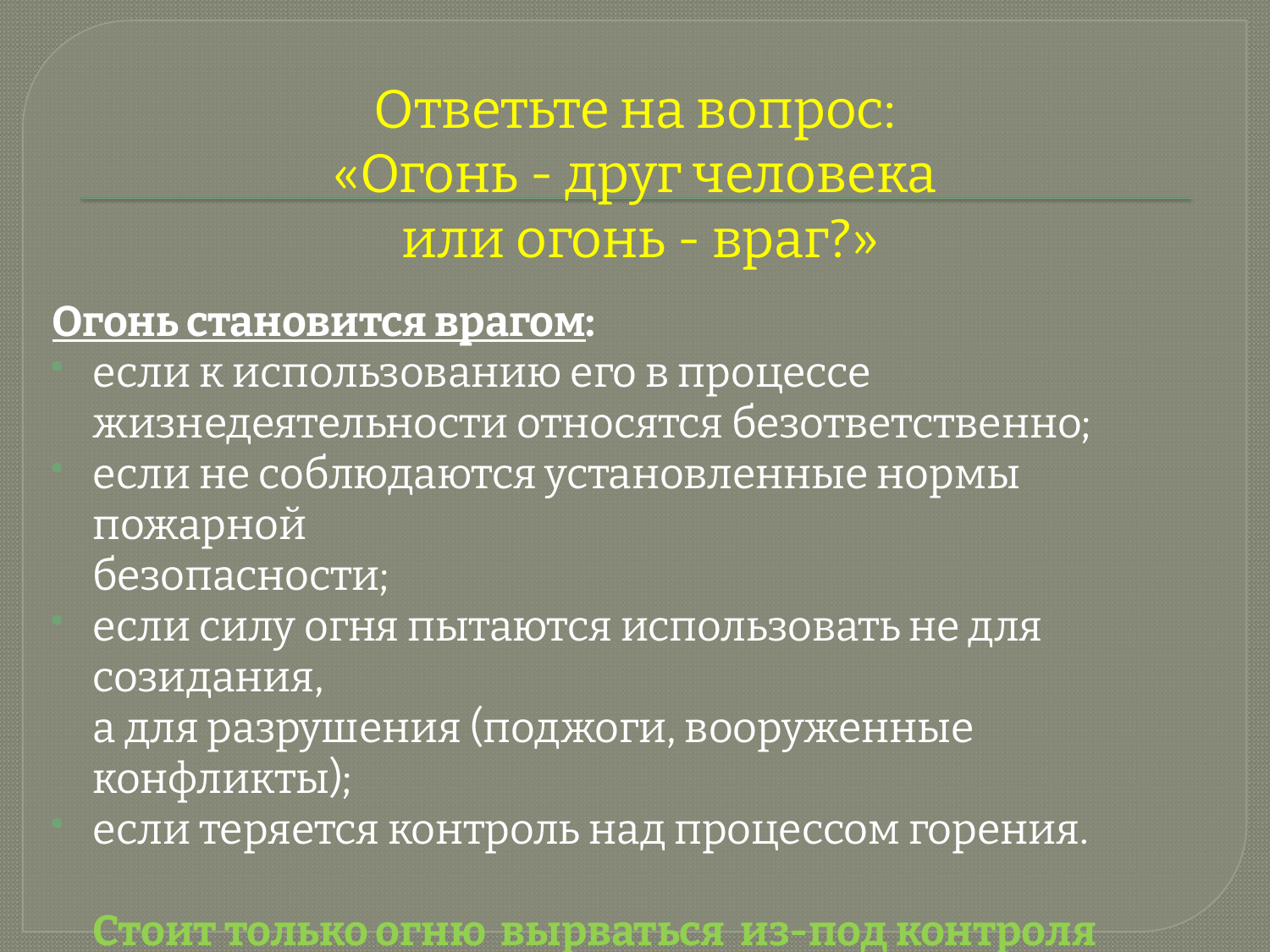

# Ответьте на вопрос: «Огонь - друг человека или огонь - враг?»
Огонь становится врагом:
если к использованию его в процессе жизнедеятельности относятся безответственно;
если не соблюдаются установленные нормы пожарной
безопасности;
если силу огня пытаются использовать не для созидания,
а для разрушения (поджоги, вооруженные конфликты);
если теряется контроль над процессом горения.

Стоит только огню  вырваться  из-под контроля человека, возникает пожар со всеми вытекающими последствиями.